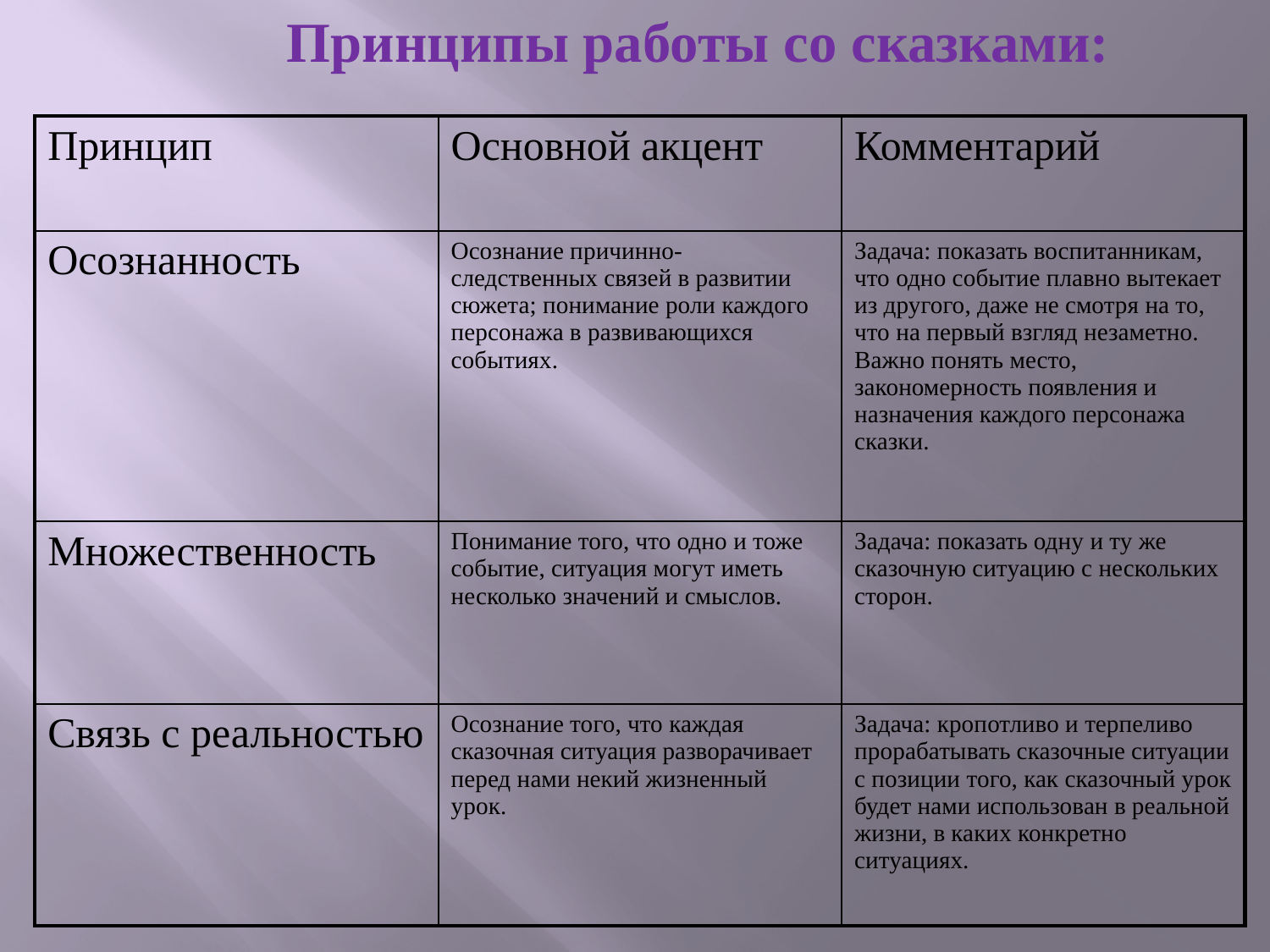

Принципы работы со сказками:
| Принцип | Основной акцент | Комментарий |
| --- | --- | --- |
| Осознанность | Осознание причинно-следственных связей в развитии сюжета; понимание роли каждого персонажа в развивающихся событиях. | Задача: показать воспитанникам, что одно событие плавно вытекает из другого, даже не смотря на то, что на первый взгляд незаметно. Важно понять место, закономерность появления и назначения каждого персонажа сказки. |
| Множественность | Понимание того, что одно и тоже событие, ситуация могут иметь несколько значений и смыслов. | Задача: показать одну и ту же сказочную ситуацию с нескольких сторон. |
| Связь с реальностью | Осознание того, что каждая сказочная ситуация разворачивает перед нами некий жизненный урок. | Задача: кропотливо и терпеливо прорабатывать сказочные ситуации с позиции того, как сказочный урок будет нами использован в реальной жизни, в каких конкретно ситуациях. |